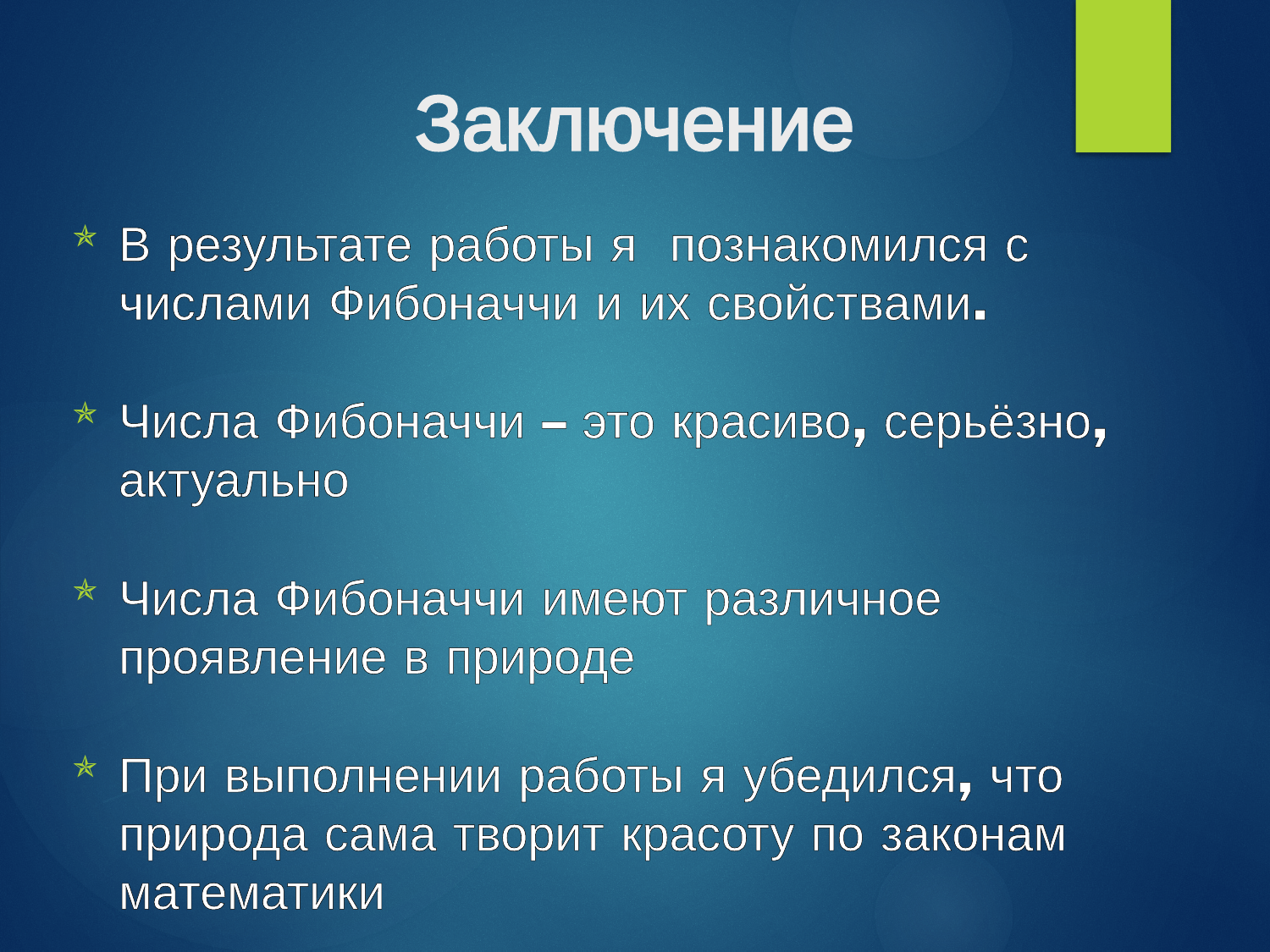

Заключение
В результате работы я  познакомился с числами Фибоначчи и их свойствами.

Числа Фибоначчи – это красиво, серьёзно, актуально

Числа Фибоначчи имеют различное проявление в природе

При выполнении работы я убедился, что природа сама творит красоту по законам  математики